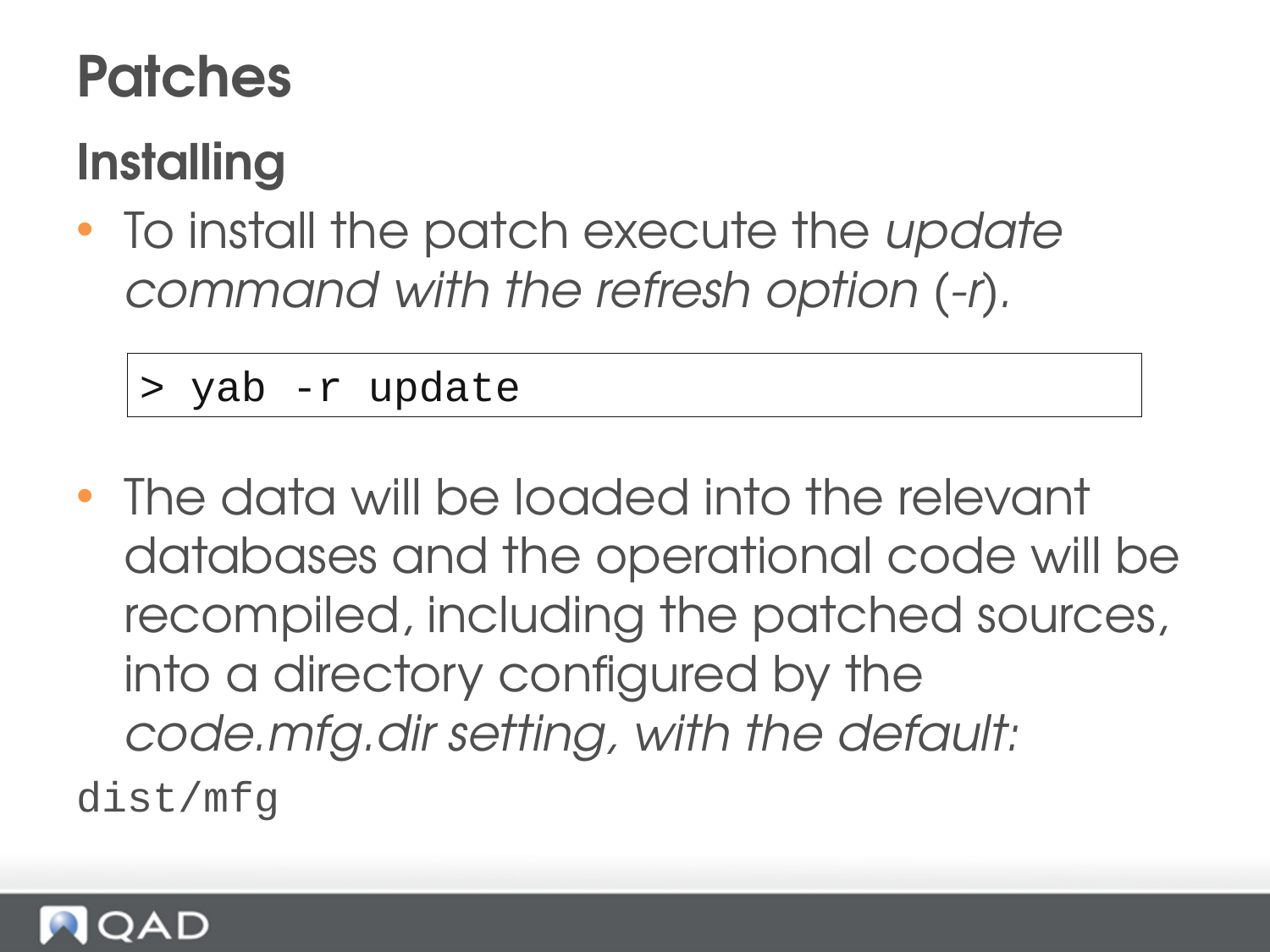

# Patches
Installing
To install the patch execute the update command with the refresh option (-r).

The data will be loaded into the relevant databases and the operational code will be recompiled, including the patched sources, into a directory configured by the code.mfg.dir setting, with the default:
dist/mfg
> yab -r update